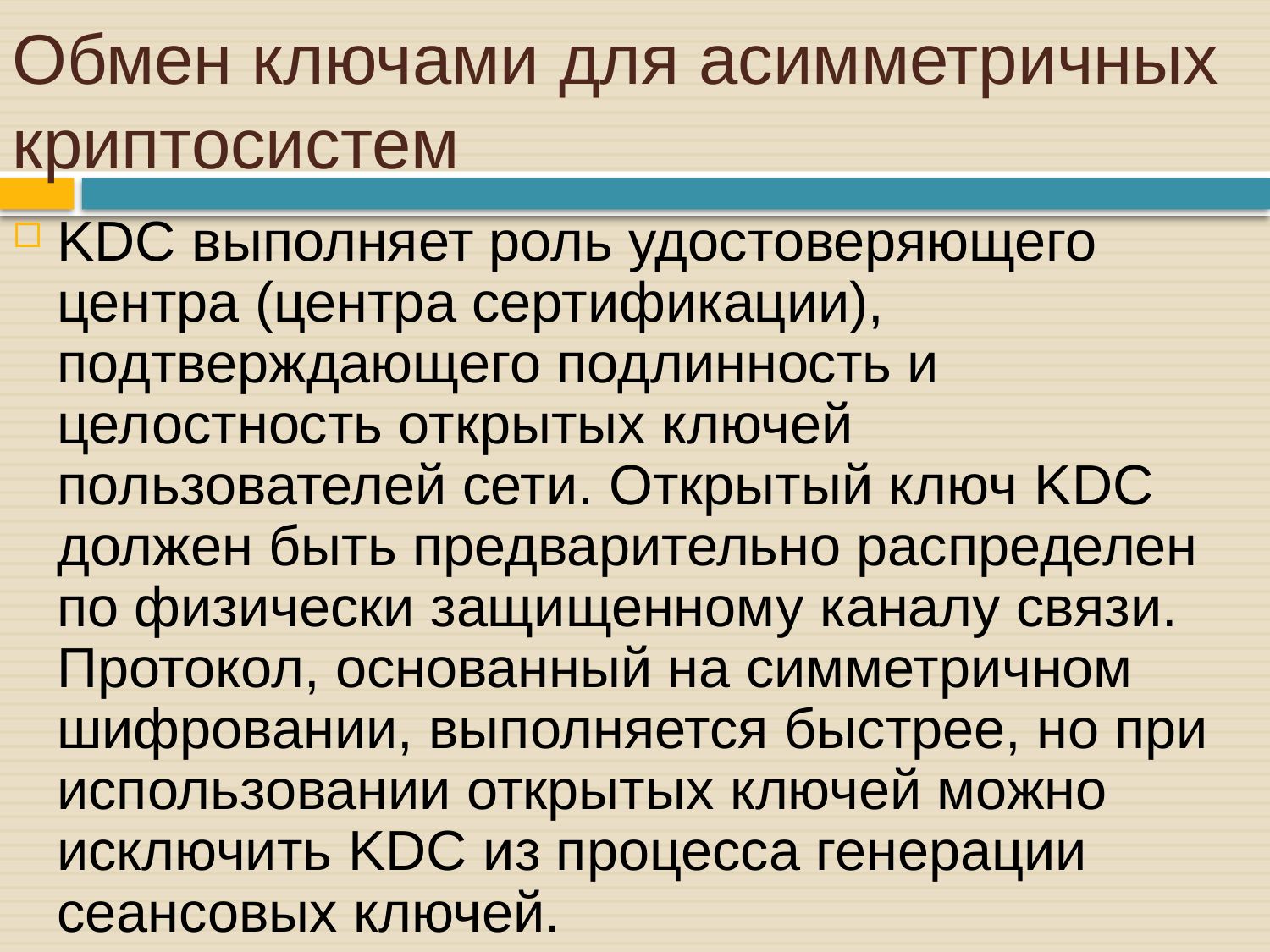

# Обмен ключами для асимметричных криптосистем
KDC выполняет роль удостоверяющего центра (центра сертификации), подтверждающего подлинность и целостность открытых ключей пользователей сети. Открытый ключ KDC должен быть предварительно распределен по физически защищенному каналу связи. Протокол, основанный на симметричном шифровании, выполняется быстрее, но при использовании открытых ключей можно исключить KDC из процесса генерации сеансовых ключей.